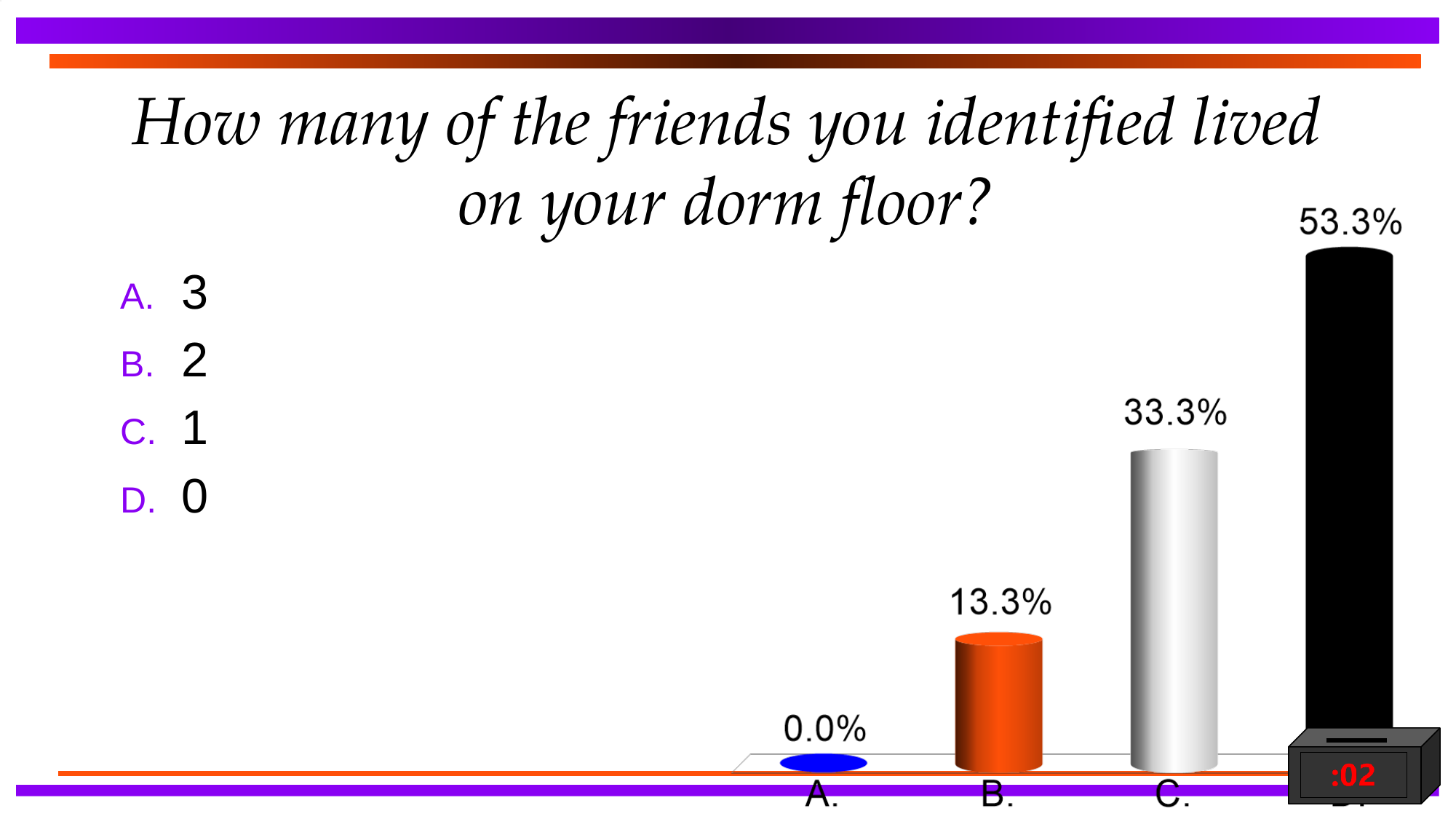

# How many of the friends you identified lived on your dorm floor?

3
2
1
0